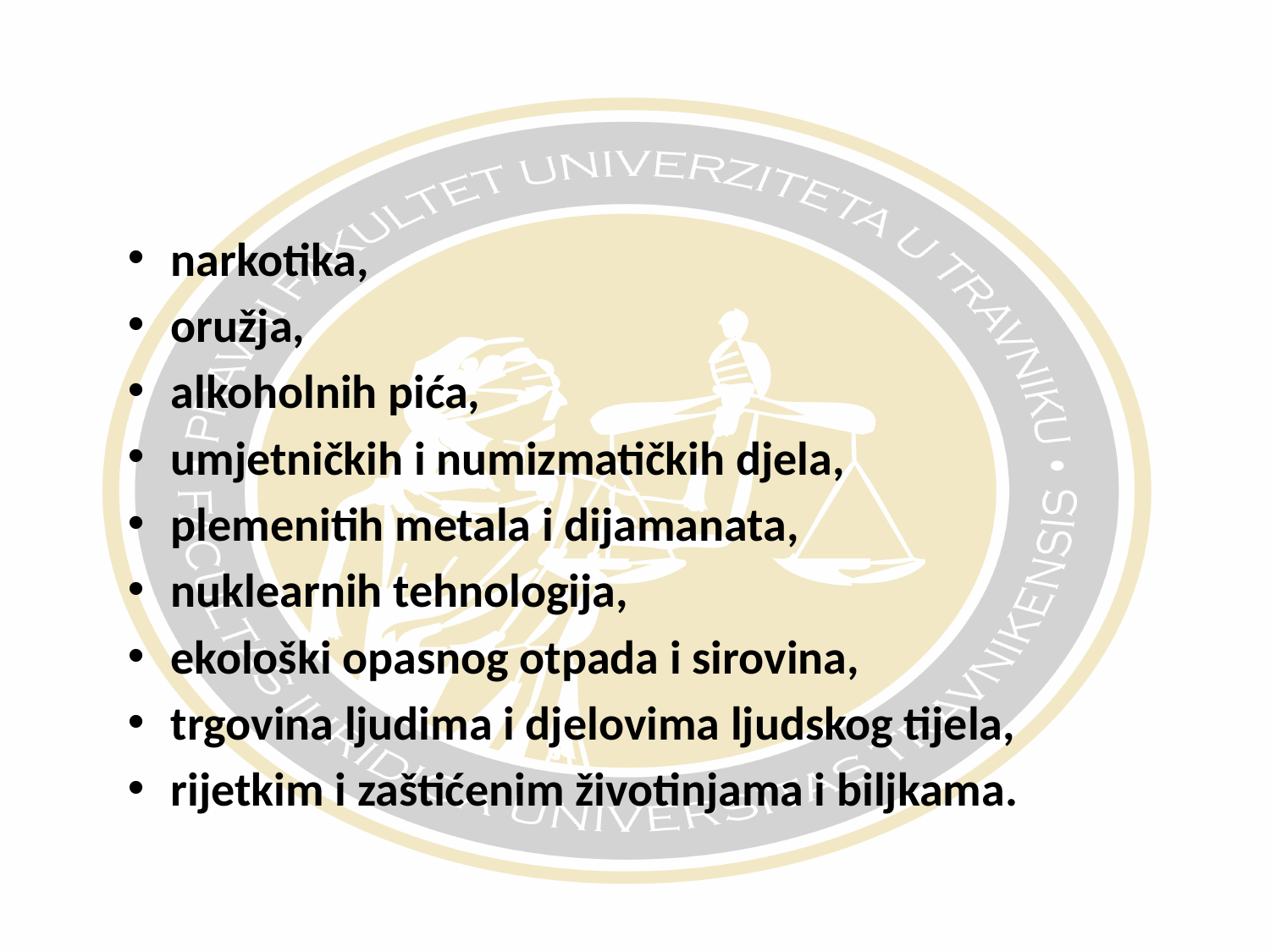

#
narkotika,
oružja,
alkoholnih pića,
umjetničkih i numizmatičkih djela,
plemenitih metala i dijamanata,
nuklearnih tehnologija,
ekološki opasnog otpada i sirovina,
trgovina ljudima i djelovima ljudskog tijela,
rijetkim i zaštićenim životinjama i biljkama.